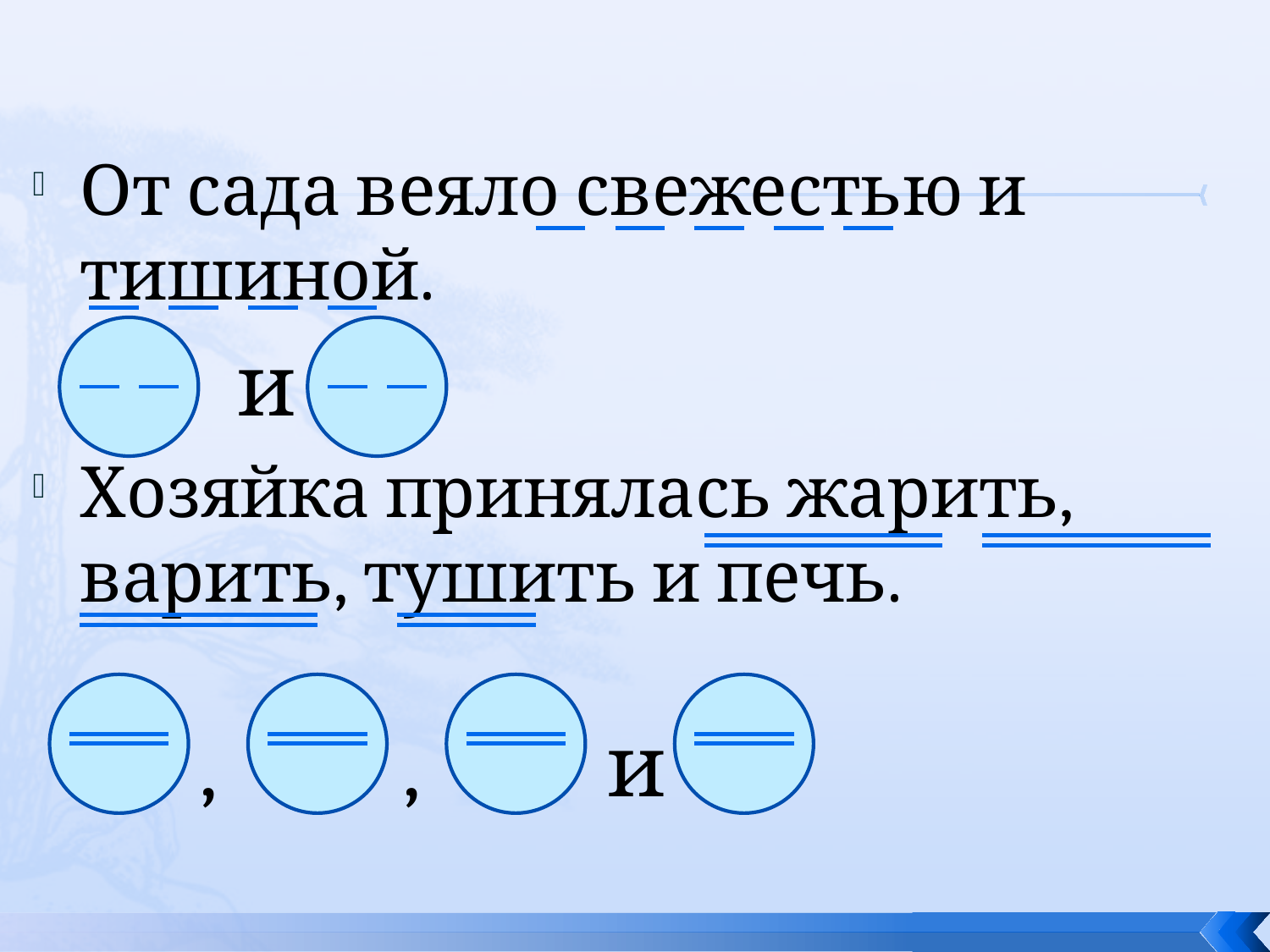

#
От сада веяло свежестью и тишиной.
           и
Хозяйка принялась жарить, варить, тушить и печь.

         ,          ,          и